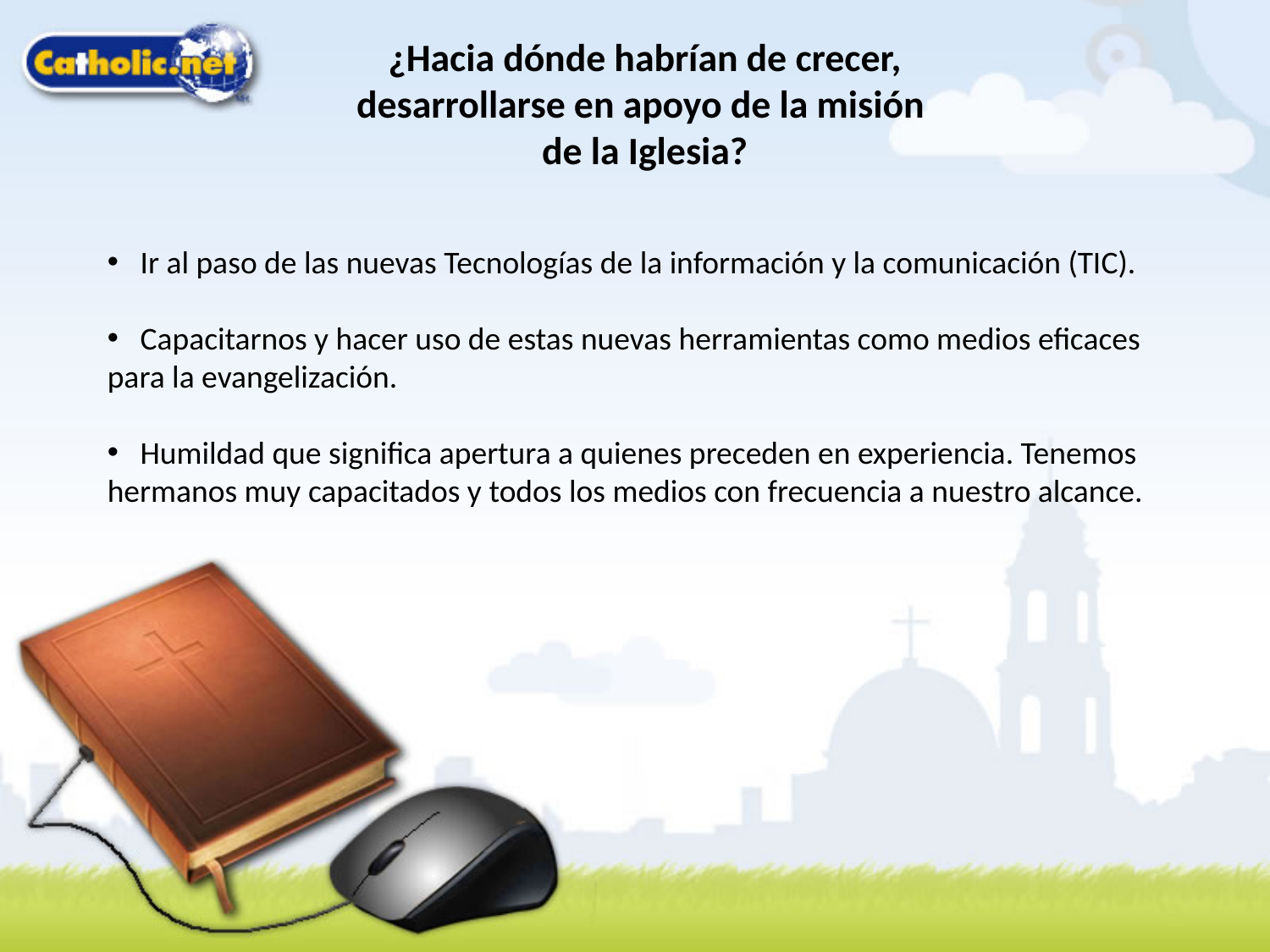

¿Hacia dónde habrían de crecer, desarrollarse en apoyo de la misión
de la Iglesia?

   Ir al paso de las nuevas Tecnologías de la información y la comunicación (TIC).

   Capacitarnos y hacer uso de estas nuevas herramientas como medios eficaces para la evangelización.

   Humildad que significa apertura a quienes preceden en experiencia. Tenemos hermanos muy capacitados y todos los medios con frecuencia a nuestro alcance.